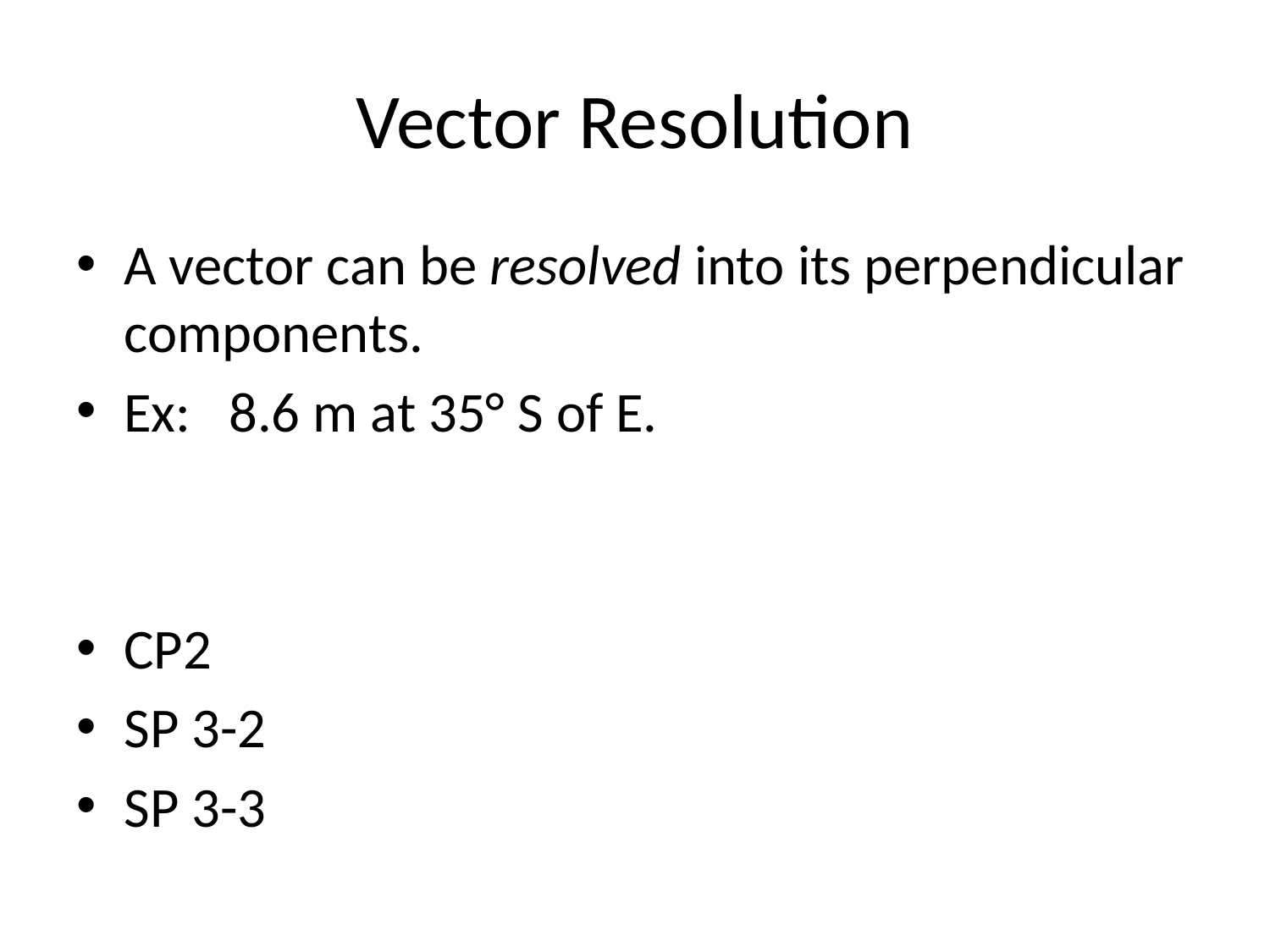

# Vector Resolution
A vector can be resolved into its perpendicular components.
Ex:   8.6 m at 35° S of E.

CP2
SP 3-2
SP 3-3